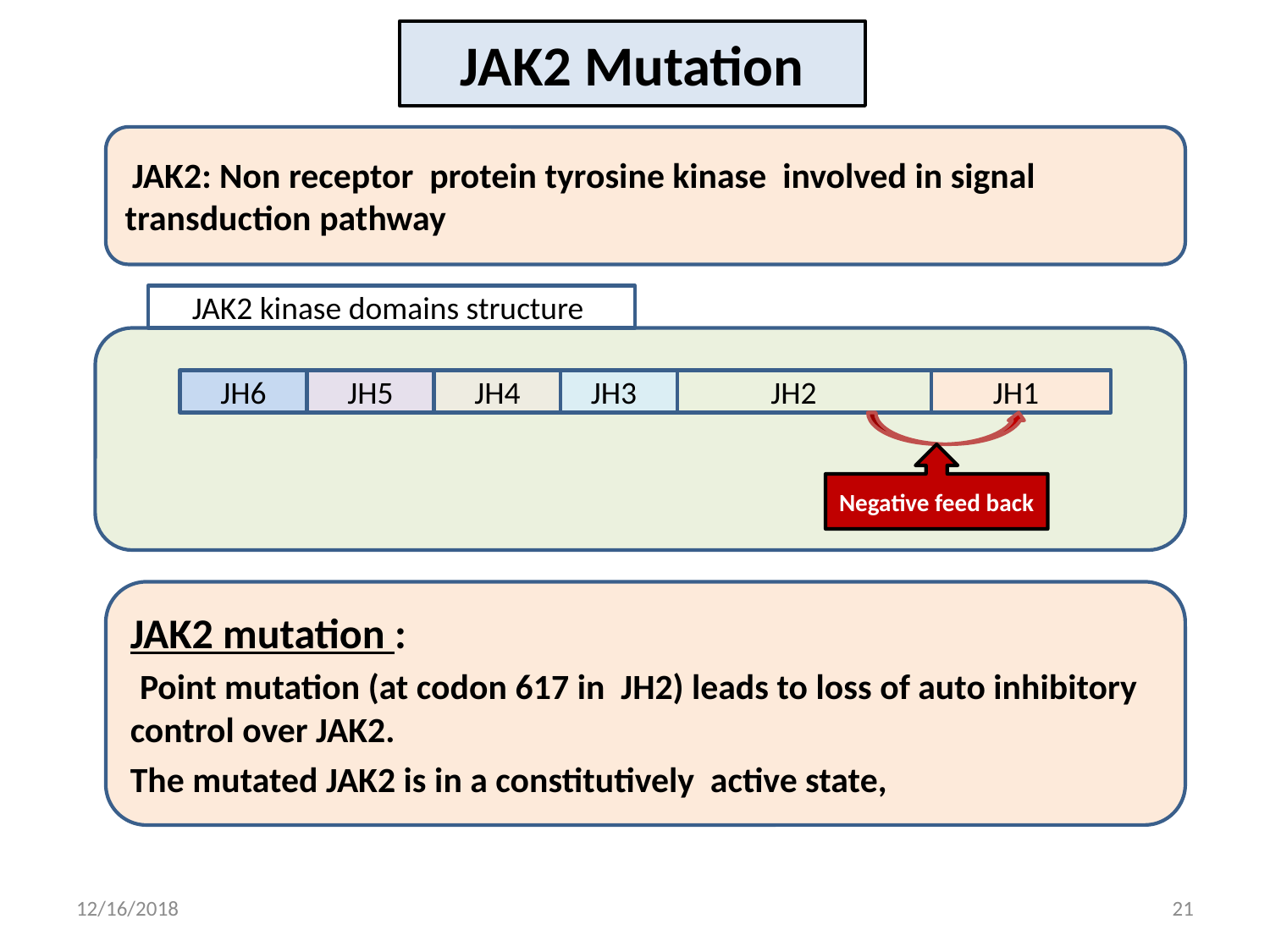

JAK2 Mutation
 JAK2: Non receptor  protein tyrosine kinase  involved in signal transduction pathway
JAK2 kinase domains structure

JH6
JH5
JH4
JH3
JH2
JH1

Negative feed back
JAK2 mutation :
 Point mutation (at codon 617 in  JH2) leads to loss of auto inhibitory control over JAK2.
The mutated JAK2 is in a constitutively  active state,
12/16/2018
21